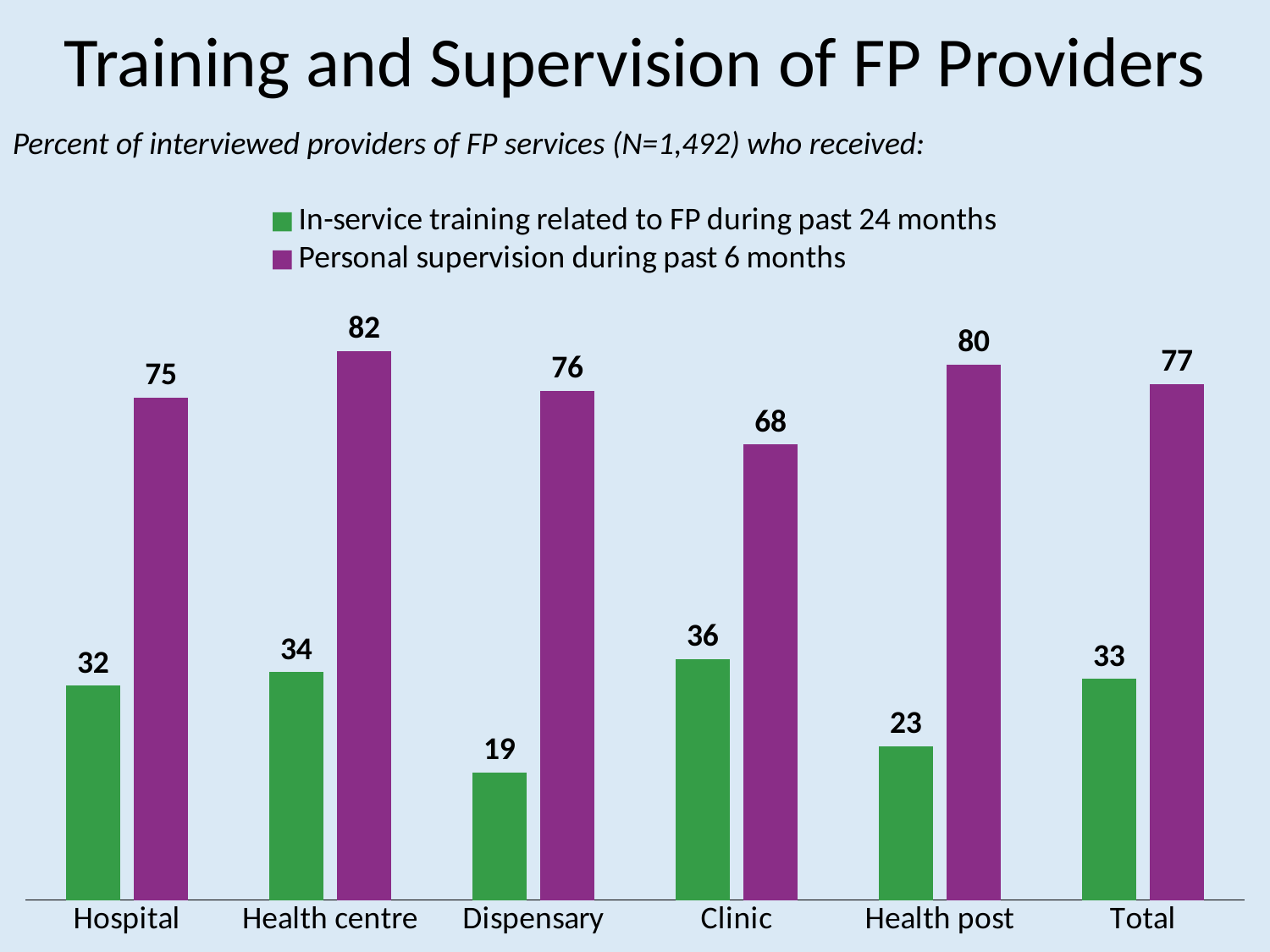

# Training and Supervision of FP Providers
Percent of interviewed providers of FP services (N=1,492) who received:

### Chart

| Category | In-service training related to FP during past 24 months | Personal supervision during past 6 months |
|---|---|---|
| Hospital | 32.0 | 75.0 |
| Health centre | 34.0 | 82.0 |
| Dispensary | 19.0 | 76.0 |
| Clinic | 36.0 | 68.0 |
| Health post | 23.0 | 80.0 |
| Total | 33.0 | 77.0 |